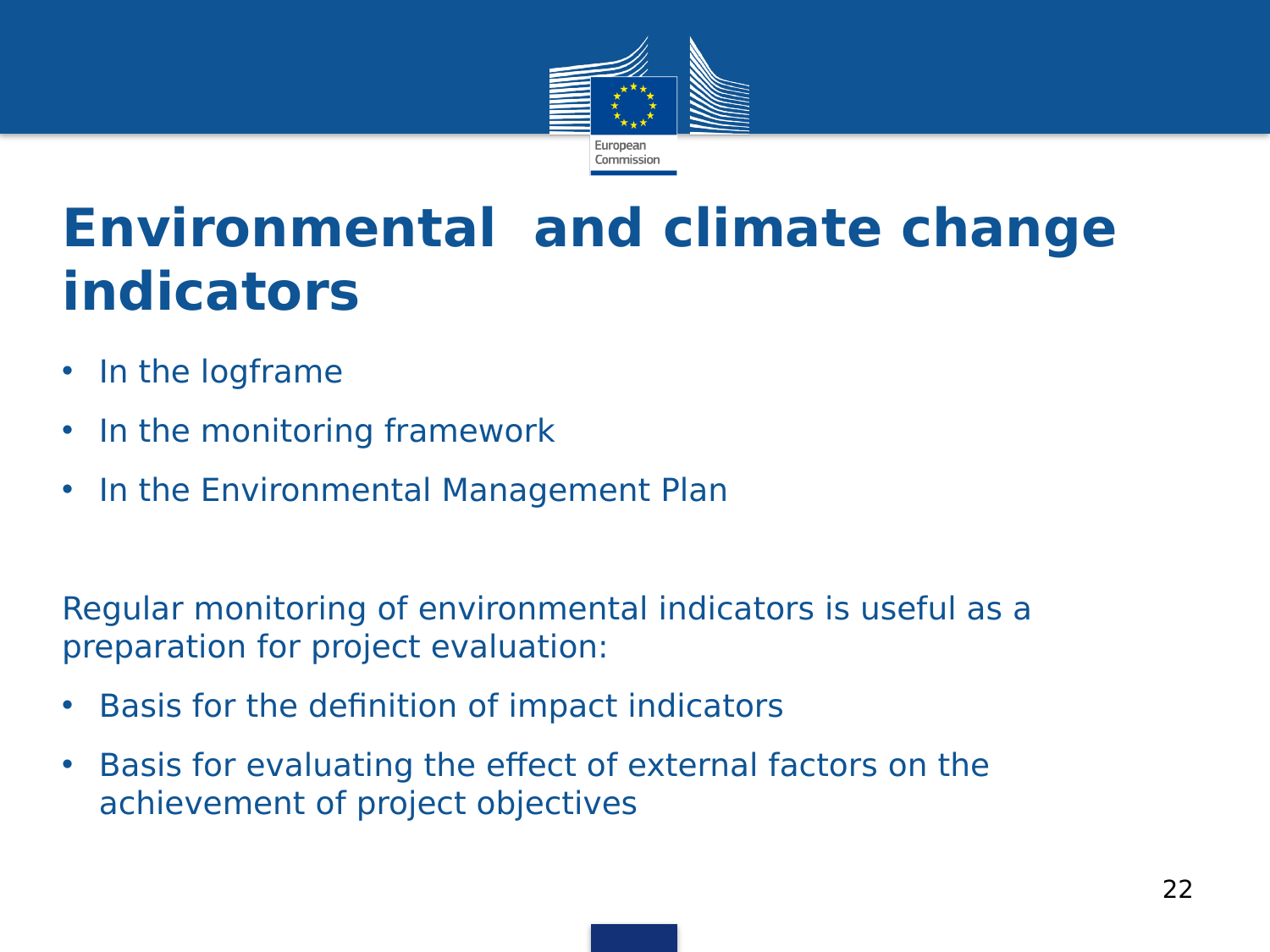

# Environmental  and climate change indicators

In the logframe
In the monitoring framework
In the Environmental Management Plan

Regular monitoring of environmental indicators is useful as a preparation for project evaluation:
Basis for the definition of impact indicators
Basis for evaluating the effect of external factors on the achievement of project objectives
22